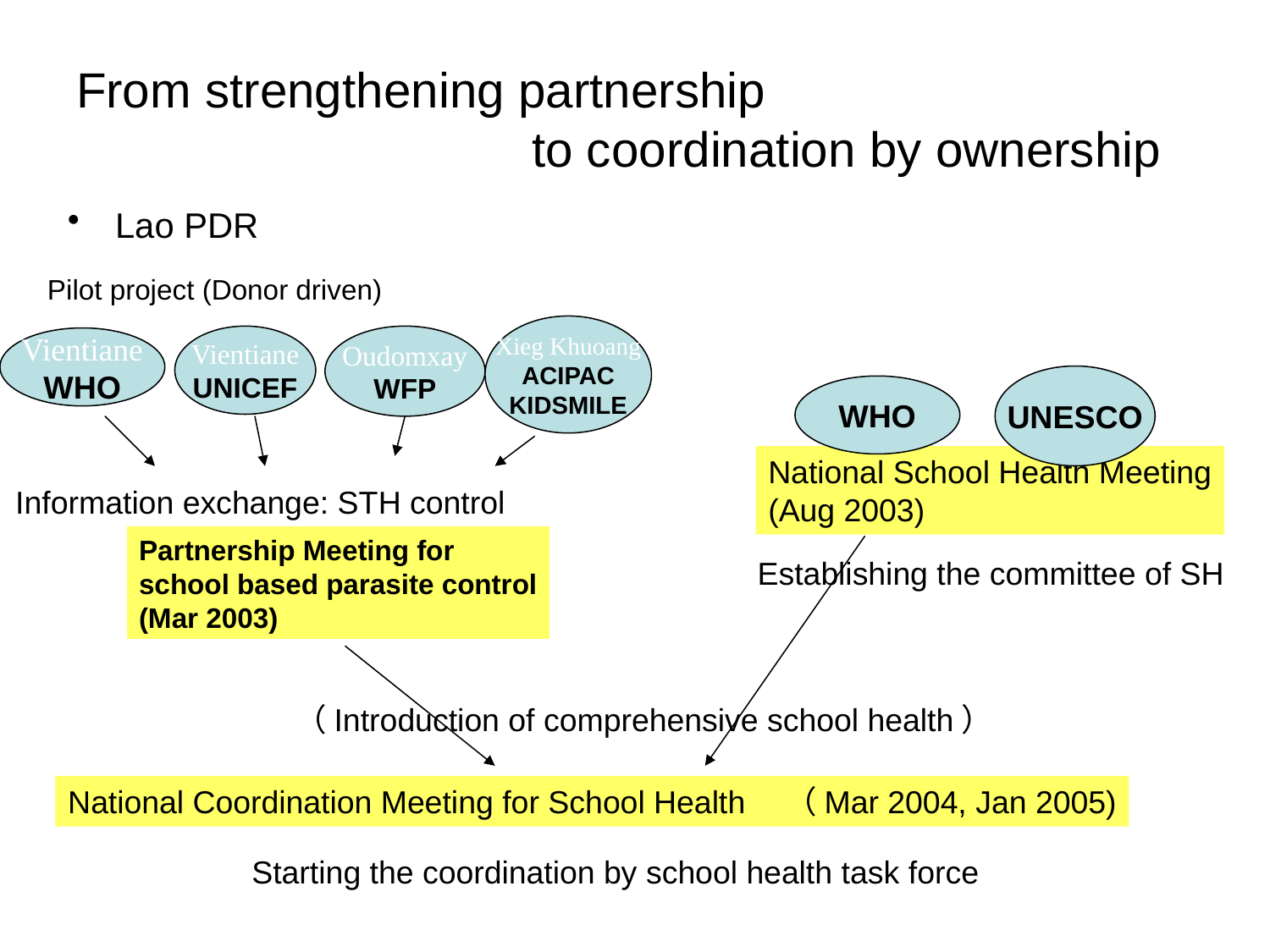

# From strengthening partnership 　　　　　　　　　to coordination by ownership
Lao PDR
Pilot project (Donor driven)
Xieg Khuoang
ACIPAC
KIDSMILE
Vientiane
UNICEF
Oudomxay
WFP
Vientiane
WHO
UNESCO
WHO

National School Health Meeting
(Aug 2003)
Information exchange: STH control
Partnership Meeting for
school based parasite control
(Mar 2003)

Establishing the committee of SH

（Introduction of comprehensive school health）
National Coordination Meeting for School Health　（Mar 2004, Jan 2005)
Starting the coordination by school health task force